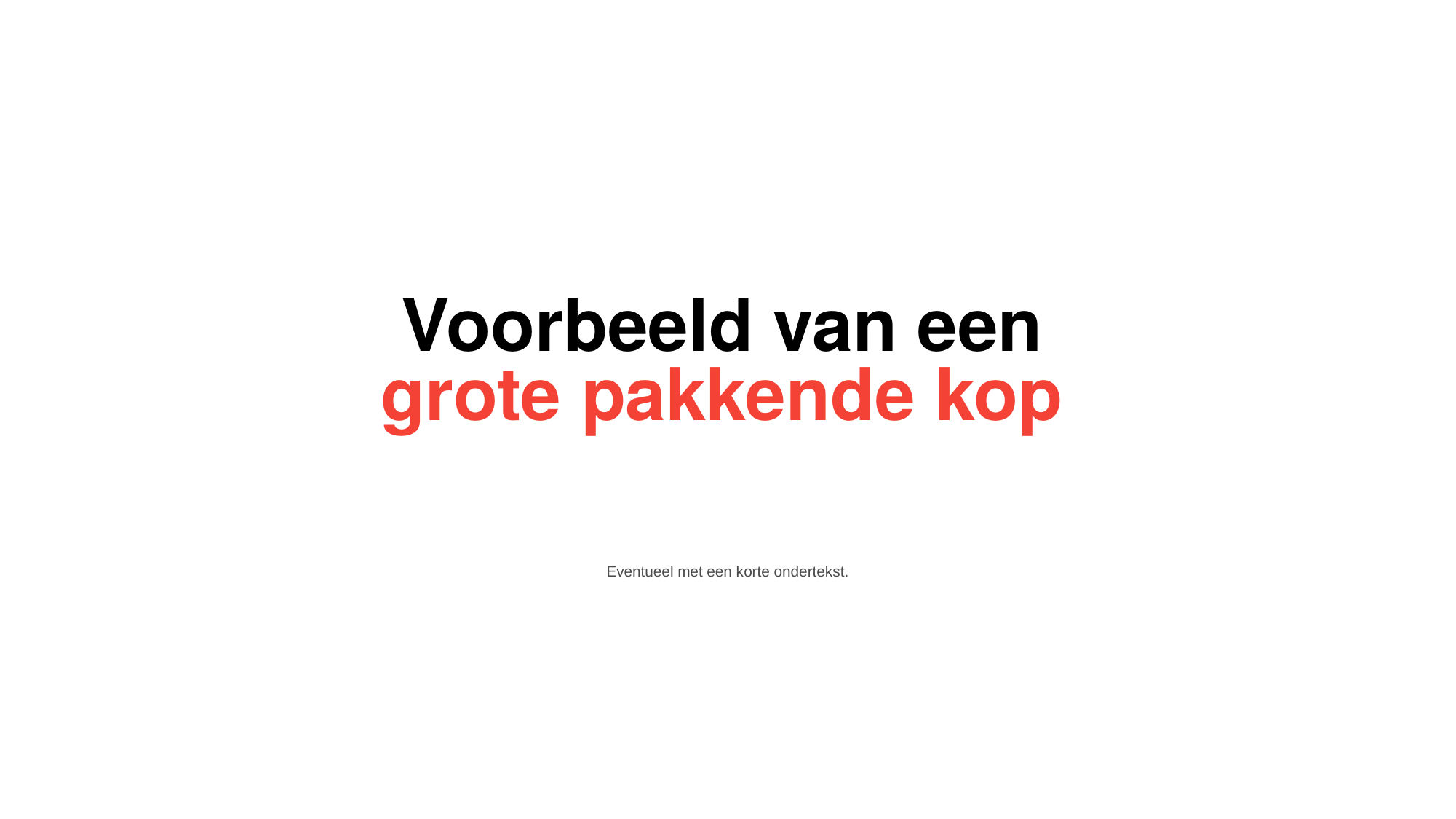

Voorbeeld van een
grote pakkende kop
Eventueel met een korte ondertekst.